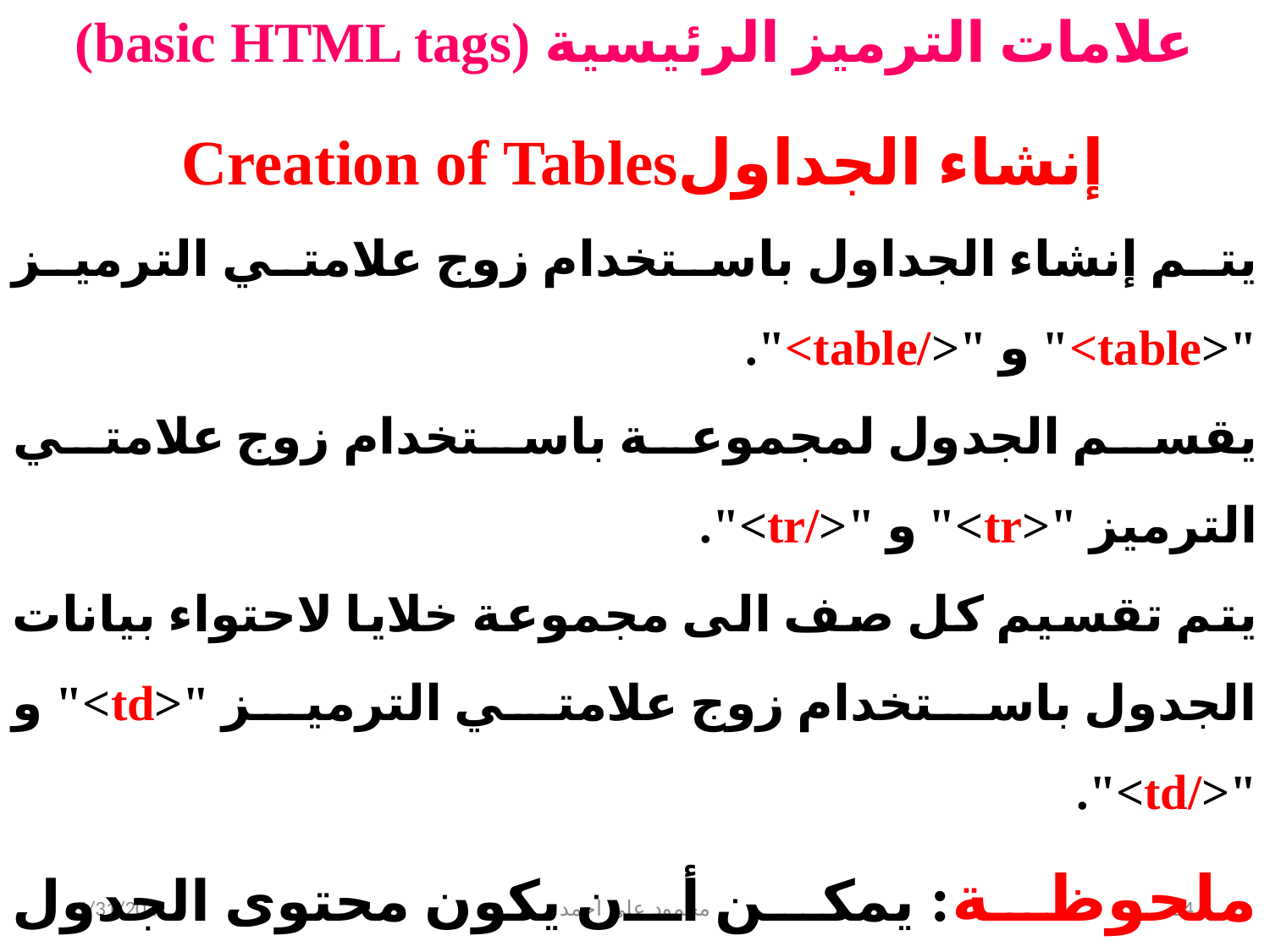

علامات الترميز الرئيسية (basic HTML tags)

إنشاء الجداولCreation of Tables
يتم إنشاء الجداول باستخدام زوج علامتي الترميز "<table>" و "</table>".
يقسم الجدول لمجموعة باستخدام زوج علامتي الترميز "<tr>" و "</tr>".
يتم تقسيم كل صف الى مجموعة خلايا لاحتواء بيانات الجدول باستخدام زوج علامتي الترميز "<td>" و "</td>".
ملحوظة: يمكن أن يكون محتوى الجدول بالخلايا: نص، رابط، صورة، جدول آخر، وغيرها من المتحوى الممكن لصفحة الويب
5/31/2021
محمود علي احمد
24